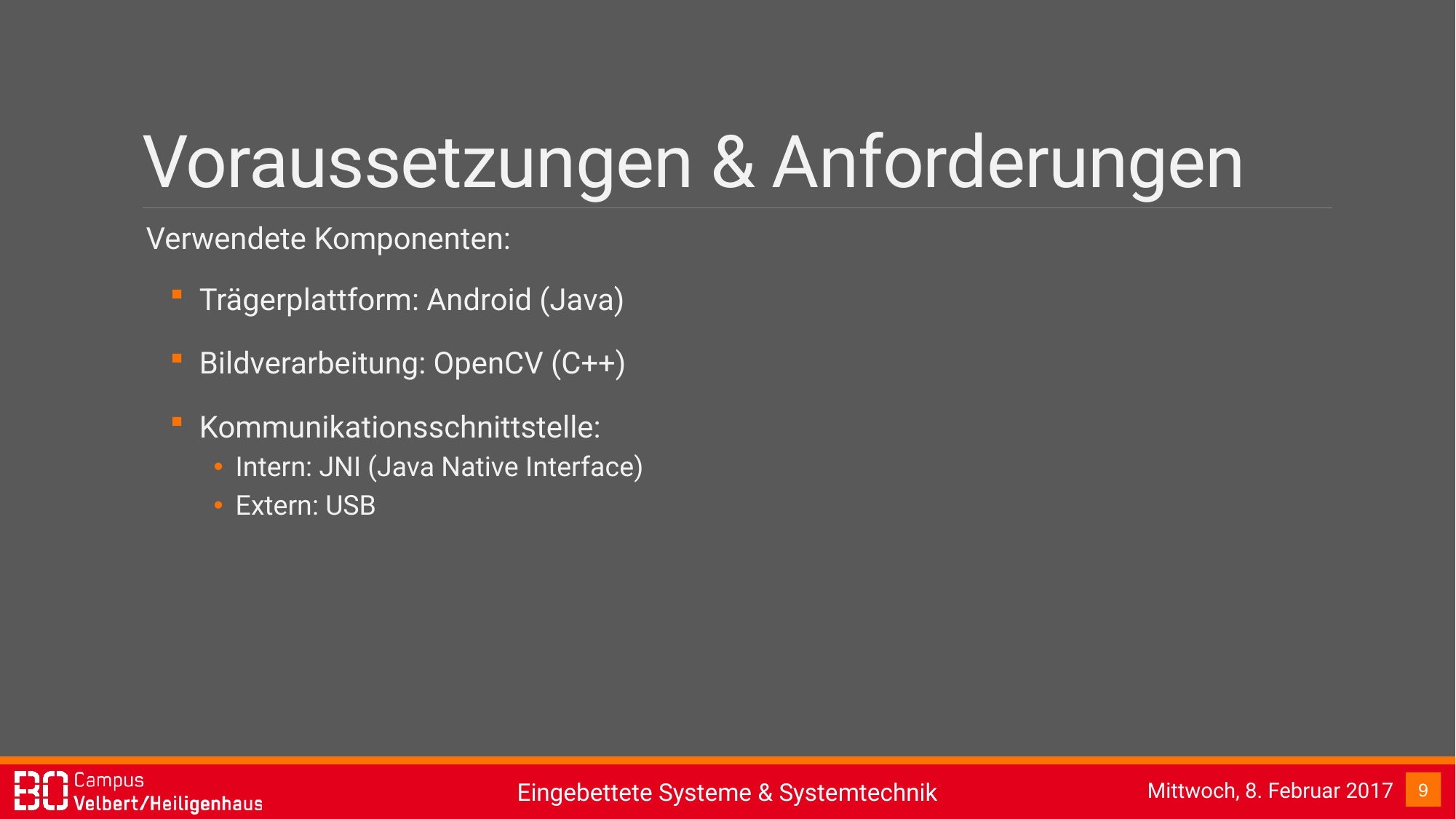

# Voraussetzungen & Anforderungen
Verwendete Komponenten:
 Trägerplattform: Android (Java)
 Bildverarbeitung: OpenCV (C++)
 Kommunikationsschnittstelle:
Intern: JNI (Java Native Interface)
Extern: USB
Mittwoch, 8. Februar 2017
9